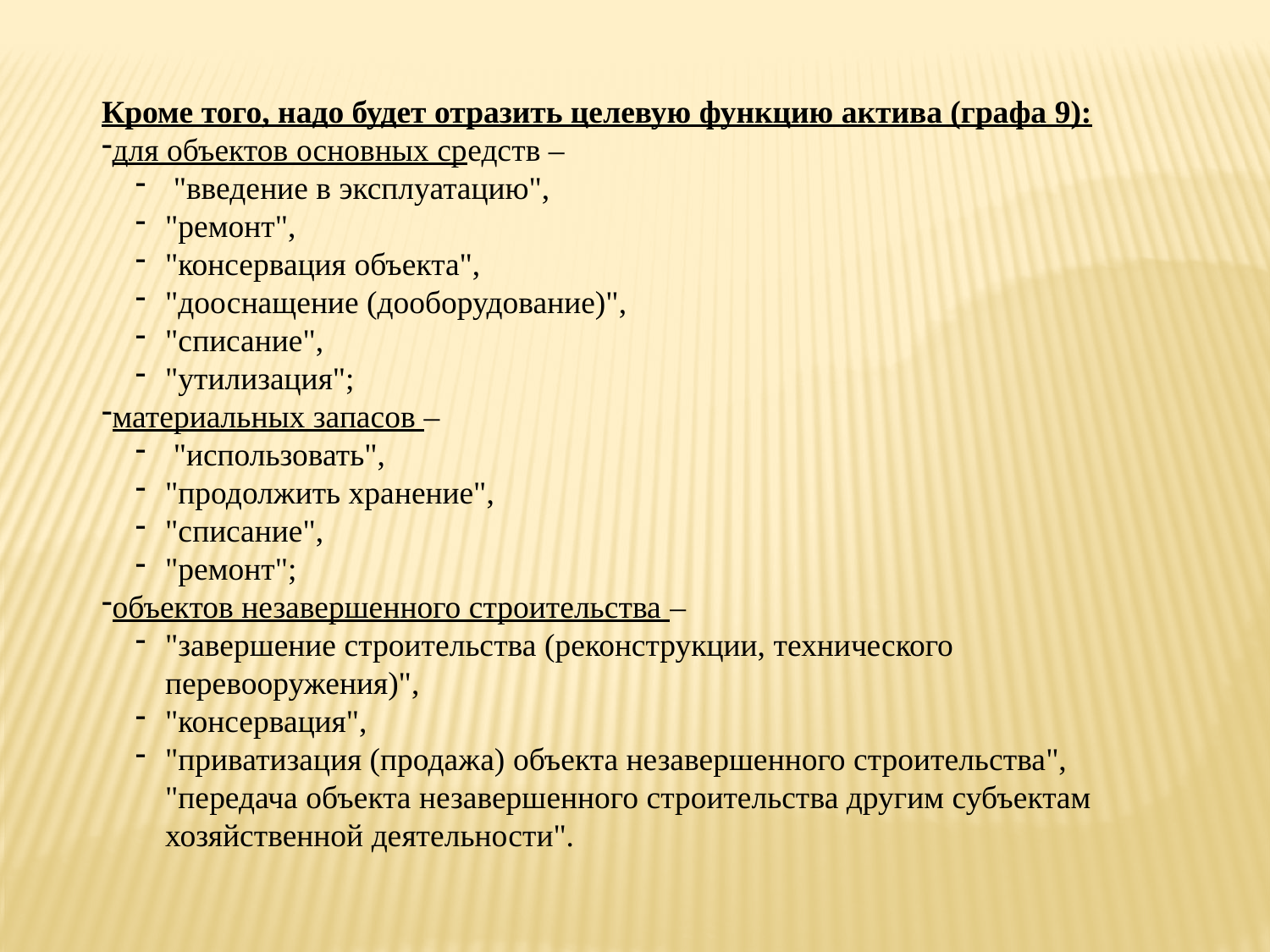

Кроме того, надо будет отразить целевую функцию актива (графа 9):
для объектов основных средств –
 "введение в эксплуатацию",
"ремонт",
"консервация объекта",
"дооснащение (дооборудование)",
"списание",
"утилизация";
материальных запасов –
 "использовать",
"продолжить хранение",
"списание",
"ремонт";
объектов незавершенного строительства –
"завершение строительства (реконструкции, технического перевооружения)",
"консервация",
"приватизация (продажа) объекта незавершенного строительства", "передача объекта незавершенного строительства другим субъектам хозяйственной деятельности".